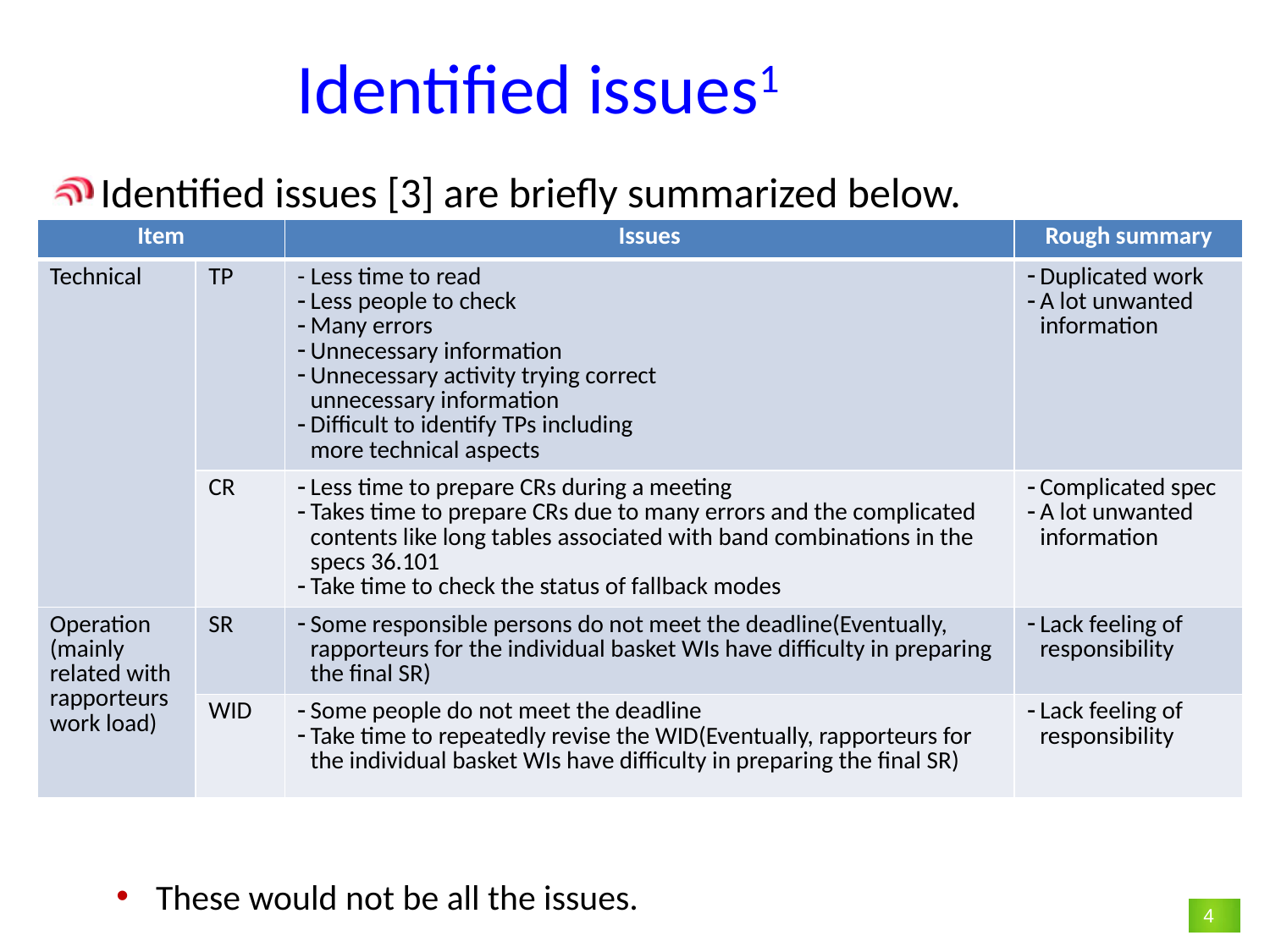

# Identified issues1
Identified issues [3] are briefly summarized below.

These would not be all the issues.

| Item |  | Issues | Rough summary |
| --- | --- | --- | --- |
| Technical | TP | - Less time to read Less people to check Many errors Unnecessary information Unnecessary activity trying correct unnecessary information Difficult to identify TPs including more technical aspects | Duplicated work A lot unwanted information |
|  | CR | Less time to prepare CRs during a meeting Takes time to prepare CRs due to many errors and the complicated contents like long tables associated with band combinations in the specs 36.101 Take time to check the status of fallback modes | Complicated spec A lot unwanted information |
| Operation (mainly related with rapporteurs work load) | SR | Some responsible persons do not meet the deadline(Eventually, rapporteurs for the individual basket WIs have difficulty in preparing the final SR) | Lack feeling of responsibility |
|  | WID | Some people do not meet the deadline Take time to repeatedly revise the WID(Eventually, rapporteurs for the individual basket WIs have difficulty in preparing the final SR) | Lack feeling of responsibility |